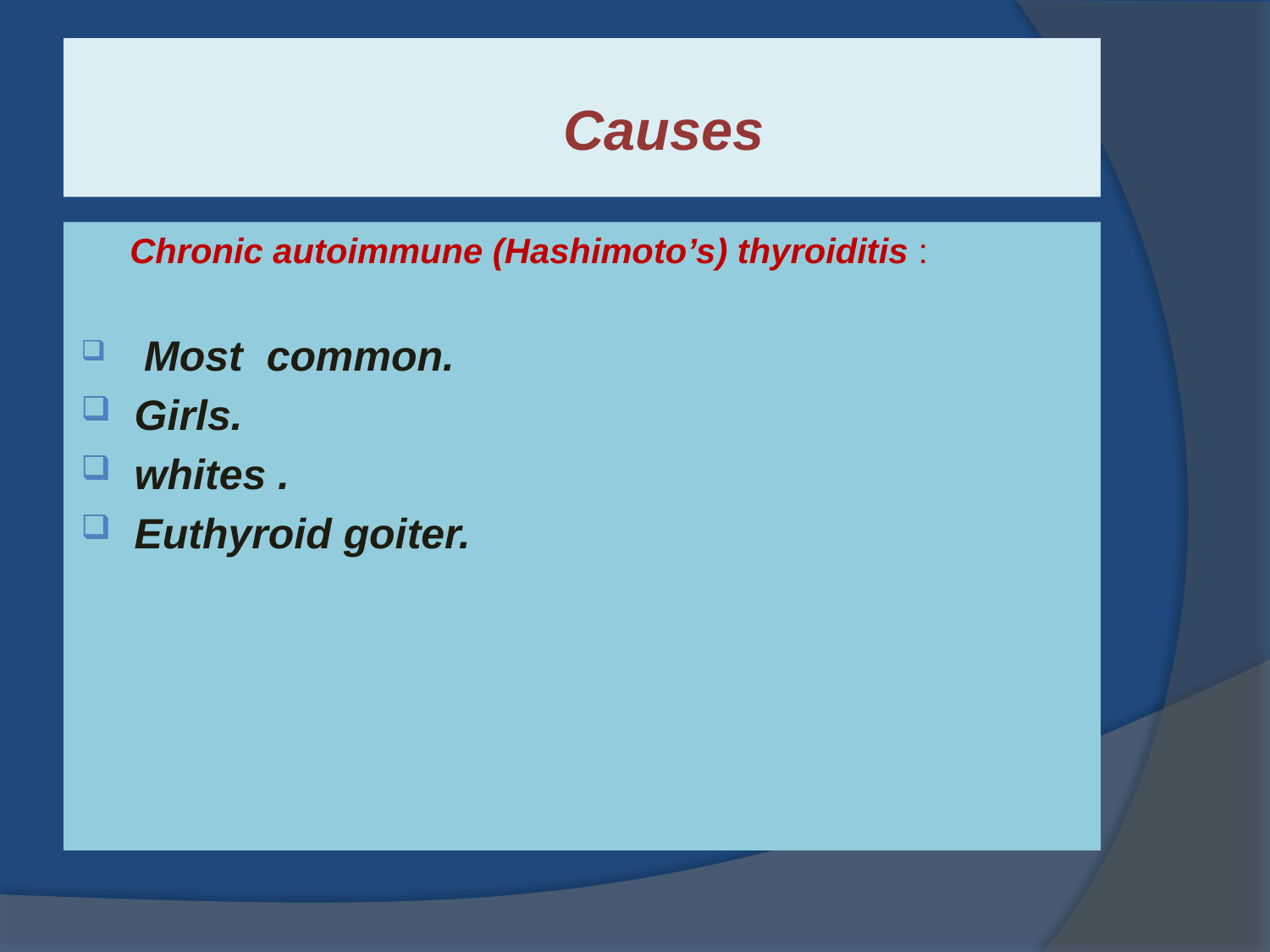

# Causes
     Chronic autoimmune (Hashimoto’s) thyroiditis :

 Most  common.
Girls.
whites .
Euthyroid goiter.